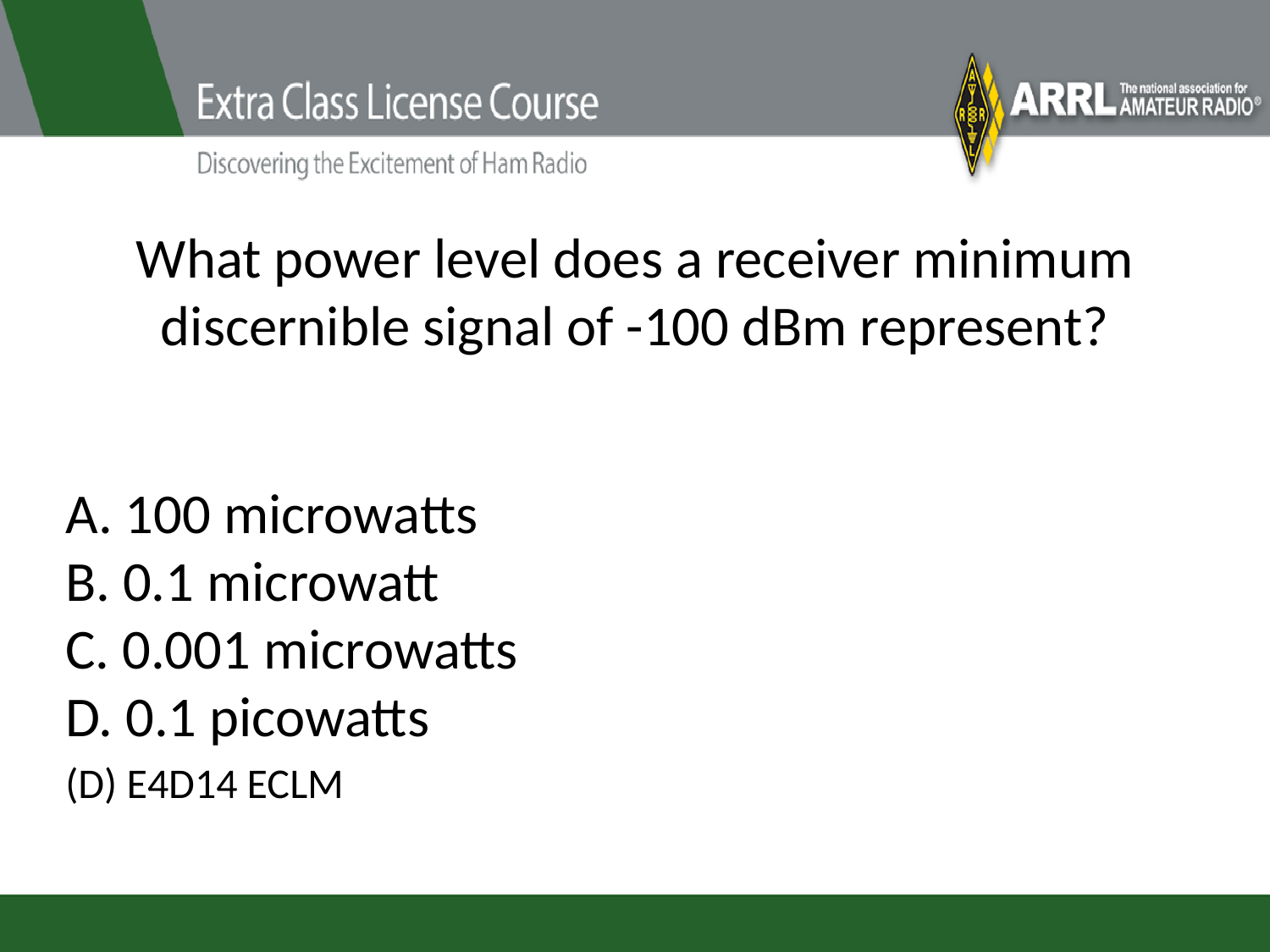

# What power level does a receiver minimum discernible signal of -100 dBm represent?
A. 100 microwatts
B. 0.1 microwatt
C. 0.001 microwatts
D. 0.1 picowatts
(D) E4D14 ECLM